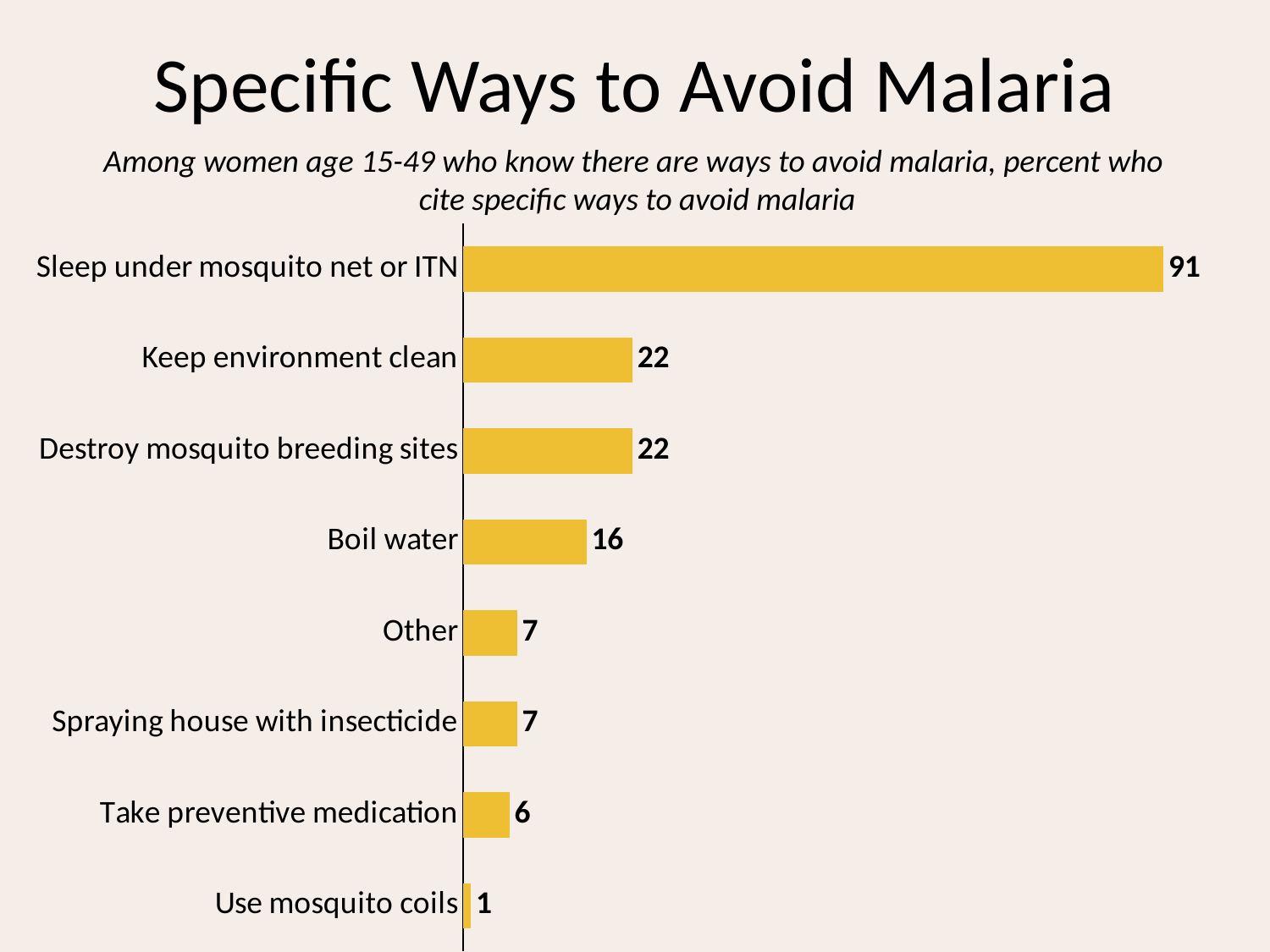

# Specific Ways to Avoid Malaria
Among women age 15-49 who know there are ways to avoid malaria, percent who
cite specific ways to avoid malaria

### Chart

| Category | Series 1 |
|---|---|
| Use mosquito coils | 1.0 |
| Take preventive medication | 6.0 |
| Spraying house with insecticide | 7.0 |
| Other | 7.0 |
| Boil water | 16.0 |
| Destroy mosquito breeding sites | 22.0 |
| Keep environment clean | 22.0 |
| Sleep under mosquito net or ITN | 91.0 |